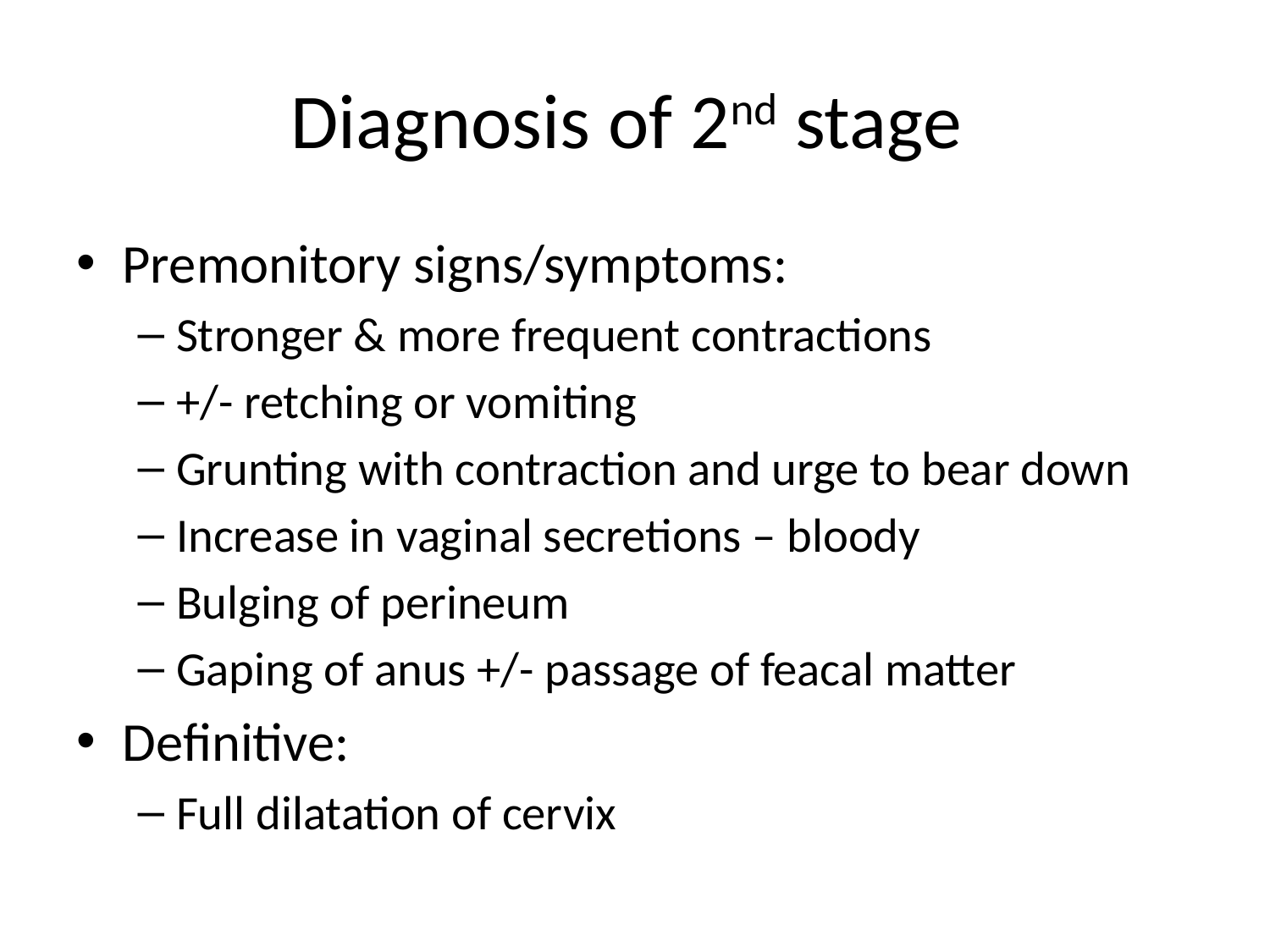

# Diagnosis of 2nd stage
Premonitory signs/symptoms:
Stronger & more frequent contractions
+/- retching or vomiting
Grunting with contraction and urge to bear down
Increase in vaginal secretions – bloody
Bulging of perineum
Gaping of anus +/- passage of feacal matter
Definitive:
Full dilatation of cervix